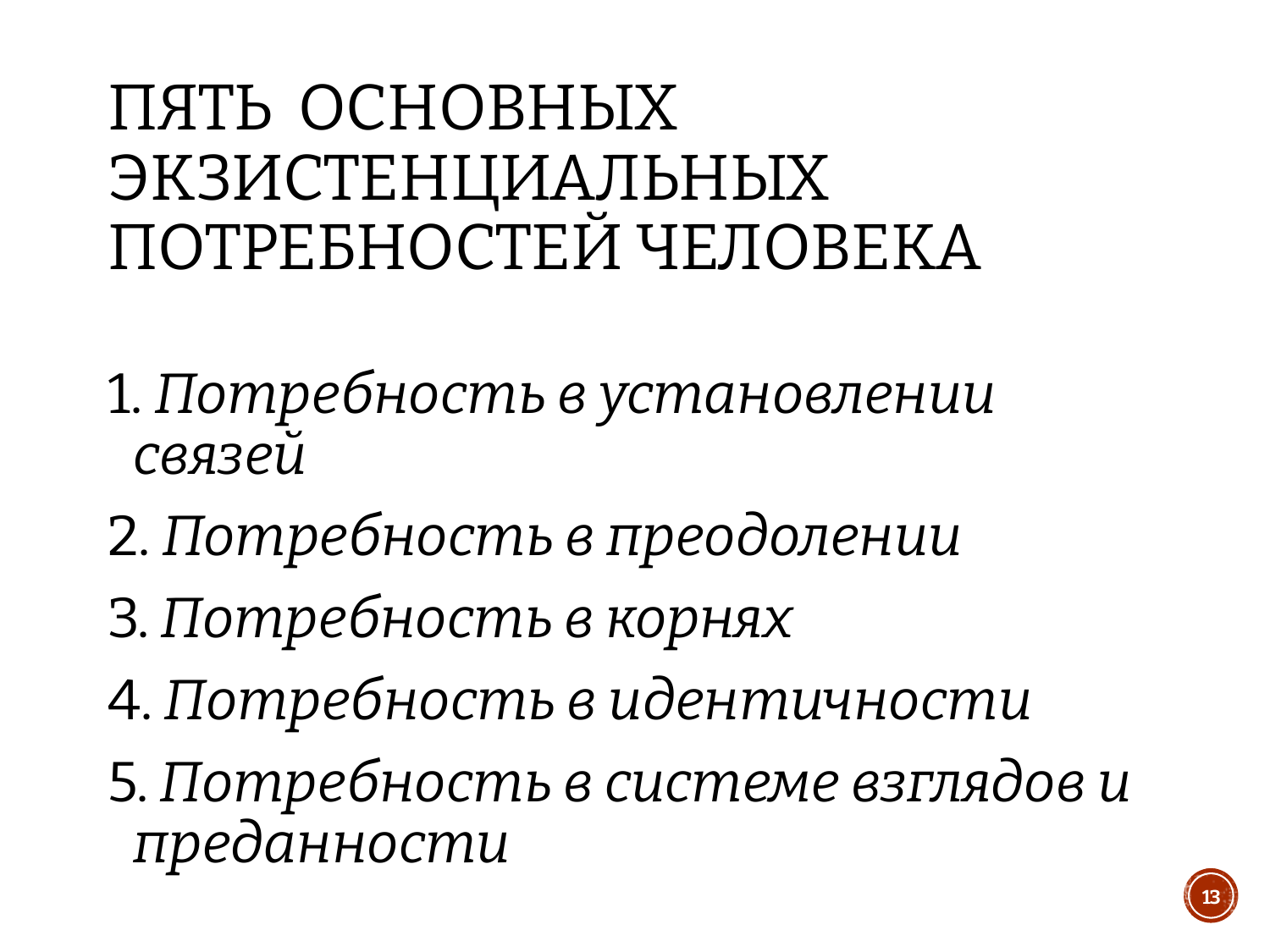

# Пять  основных экзистенциальных потребностей человека

1. Потребность в установлении связей
2. Потребность в преодолении
3. Потребность в корнях
4. Потребность в идентичности
5. Потребность в системе взглядов и преданности
13